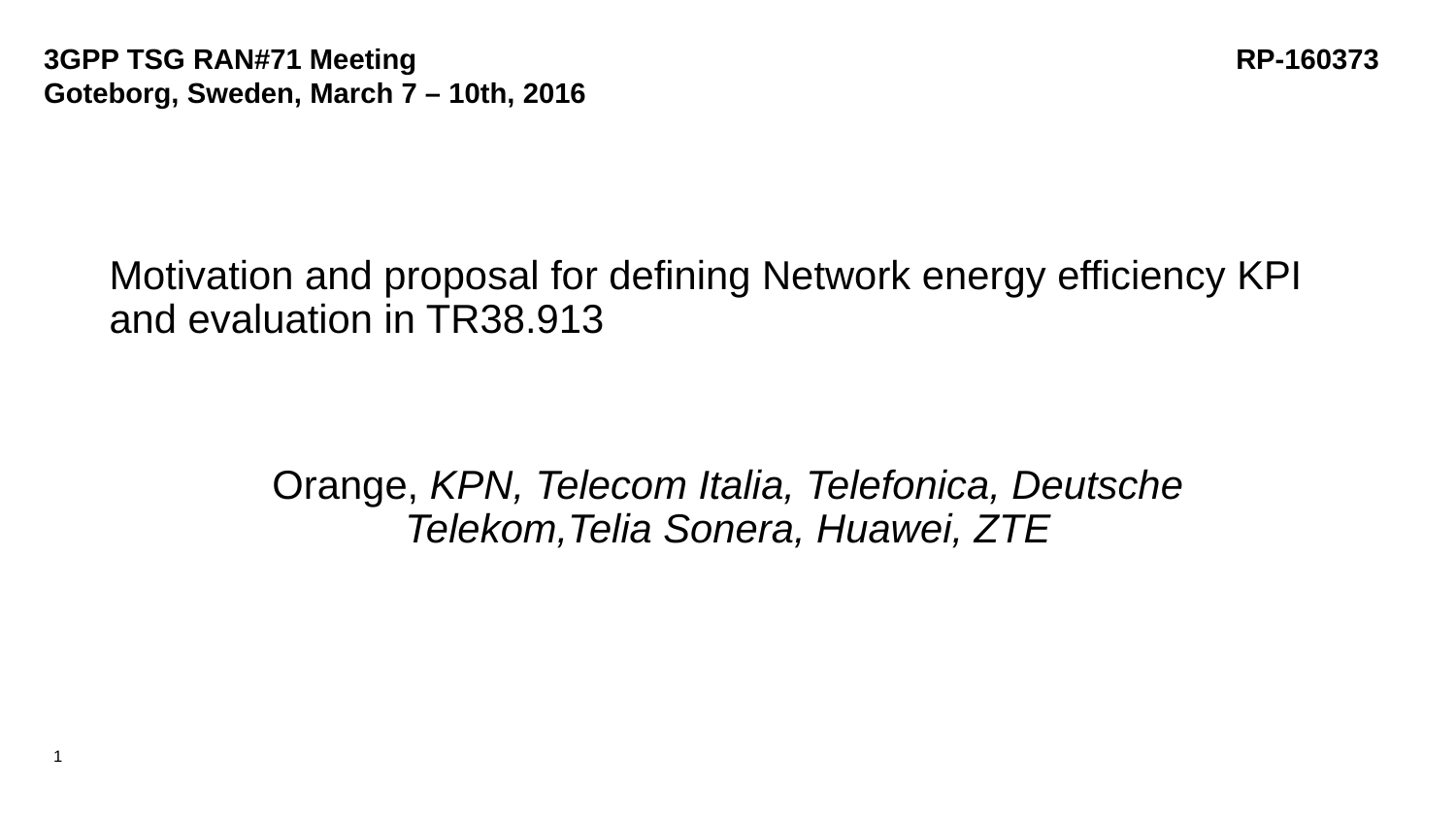

3GPP TSG RAN#71 Meeting
Goteborg, Sweden, March 7 – 10th, 2016
RP-160373
# Motivation and proposal for defining Network energy efficiency KPI and evaluation in TR38.913
Orange, KPN, Telecom Italia, Telefonica, Deutsche Telekom,Telia Sonera, Huawei, ZTE